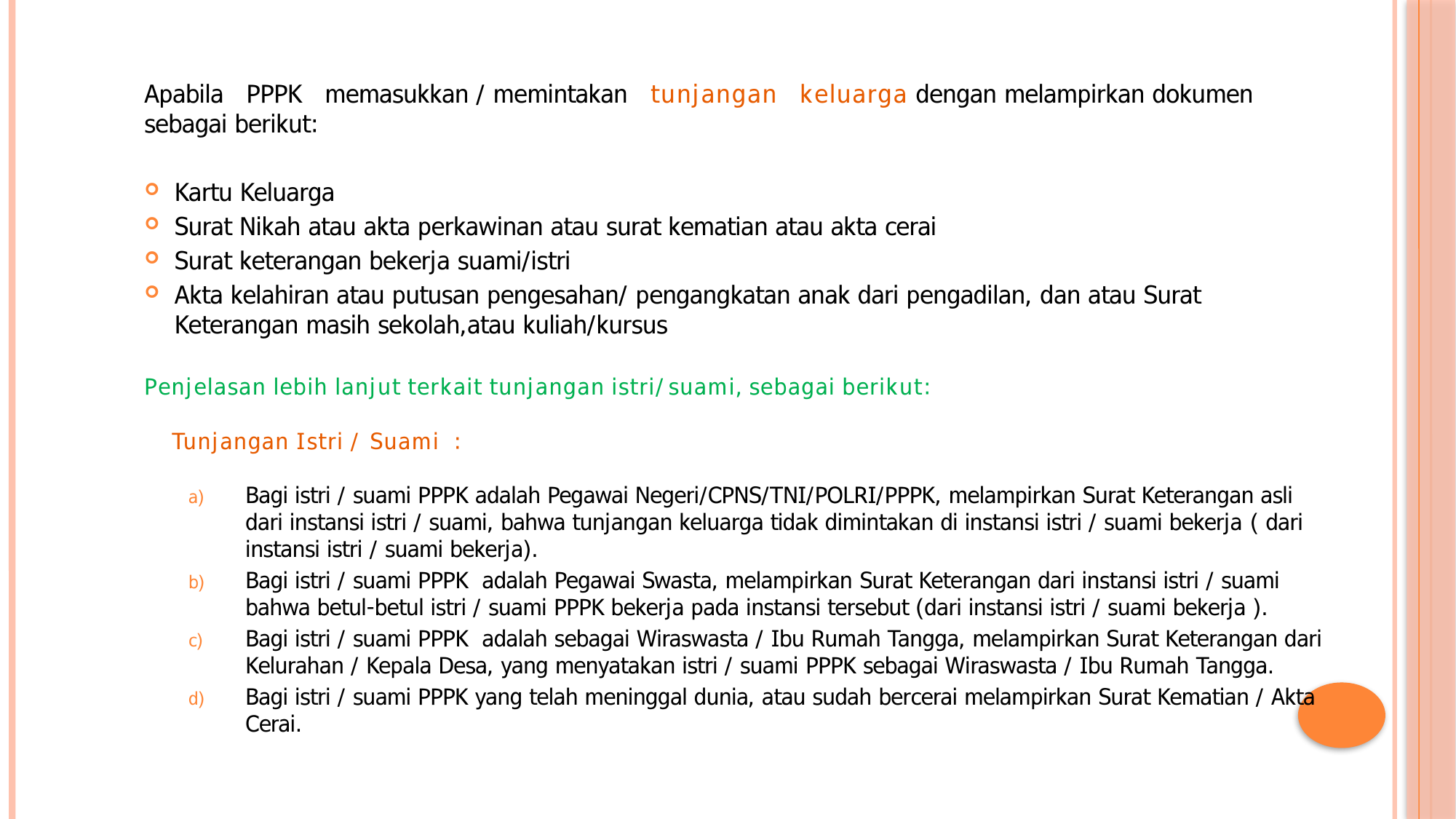

Apabila   PPPK   memasukkan / memintakan   tunjangan   keluarga dengan melampirkan dokumen sebagai berikut:

Kartu Keluarga
Surat Nikah atau akta perkawinan atau surat kematian atau akta cerai
Surat keterangan bekerja suami/istri
Akta kelahiran atau putusan pengesahan/ pengangkatan anak dari pengadilan, dan atau Surat Keterangan masih sekolah,atau kuliah/kursus

Penjelasan lebih lanjut terkait tunjangan istri/suami, sebagai berikut:

    Tunjangan Istri / Suami  :

Bagi istri / suami PPPK adalah Pegawai Negeri/CPNS/TNI/POLRI/PPPK, melampirkan Surat Keterangan asli dari instansi istri / suami, bahwa tunjangan keluarga tidak dimintakan di instansi istri / suami bekerja ( dari instansi istri / suami bekerja).
Bagi istri / suami PPPK  adalah Pegawai Swasta, melampirkan Surat Keterangan dari instansi istri / suami bahwa betul-betul istri / suami PPPK bekerja pada instansi tersebut (dari instansi istri / suami bekerja ).
Bagi istri / suami PPPK  adalah sebagai Wiraswasta / Ibu Rumah Tangga, melampirkan Surat Keterangan dari Kelurahan / Kepala Desa, yang menyatakan istri / suami PPPK sebagai Wiraswasta / Ibu Rumah Tangga.
Bagi istri / suami PPPK yang telah meninggal dunia, atau sudah bercerai melampirkan Surat Kematian / Akta Cerai.